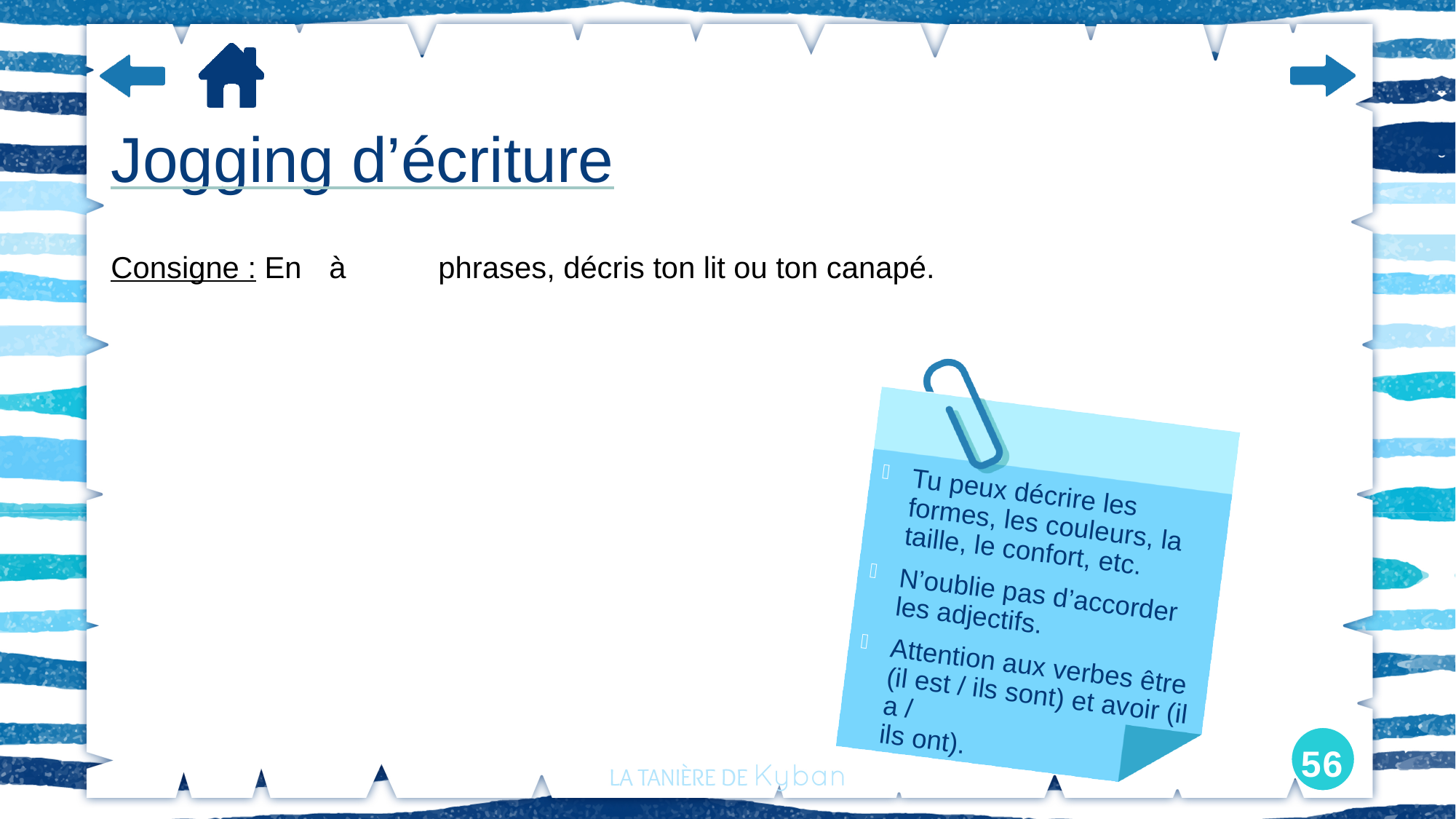

# Jogging d’écriture
Consigne : En	à	phrases, décris ton lit ou ton canapé.
Tu peux décrire les formes, les couleurs, la taille, le confort, etc.
N’oublie pas d’accorder les adjectifs.
Attention aux verbes être (il est / ils sont) et avoir (il a /
ils ont).
56